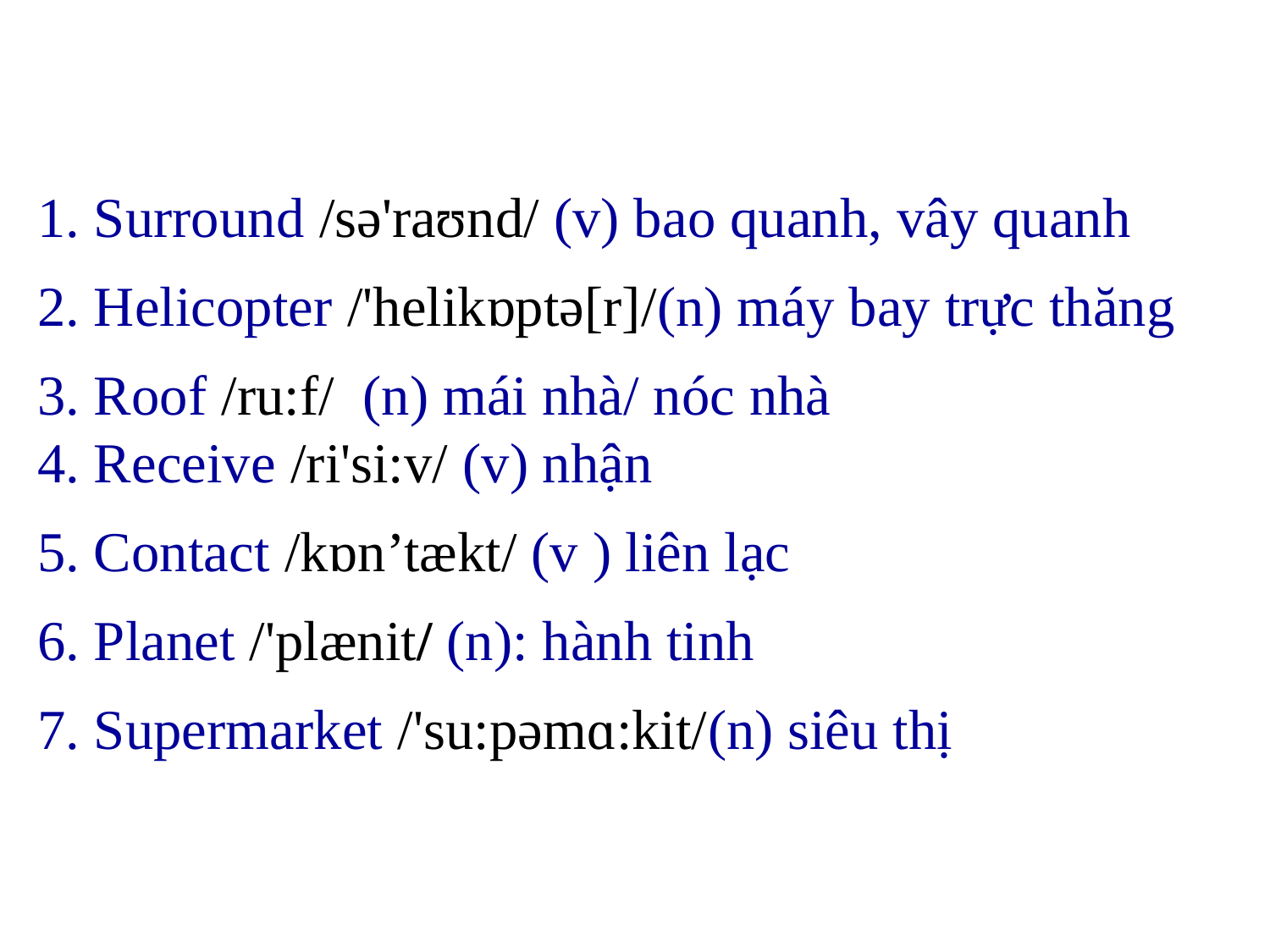

1. Surround /sə'raʊnd/ (v) bao quanh, vây quanh
2. Helicopter /'helikɒptə[r]/(n) máy bay trực thăng
3. Roof /ru:f/  (n) mái nhà/ nóc nhà
4. Receive /ri'si:v/ (v) nhận
5. Contact /kɒn’tækt/ (v ) liên lạc
6. Planet /'plænit/ (n): hành tinh
7. Supermarket /'su:pəmɑ:kit/(n) siêu thị